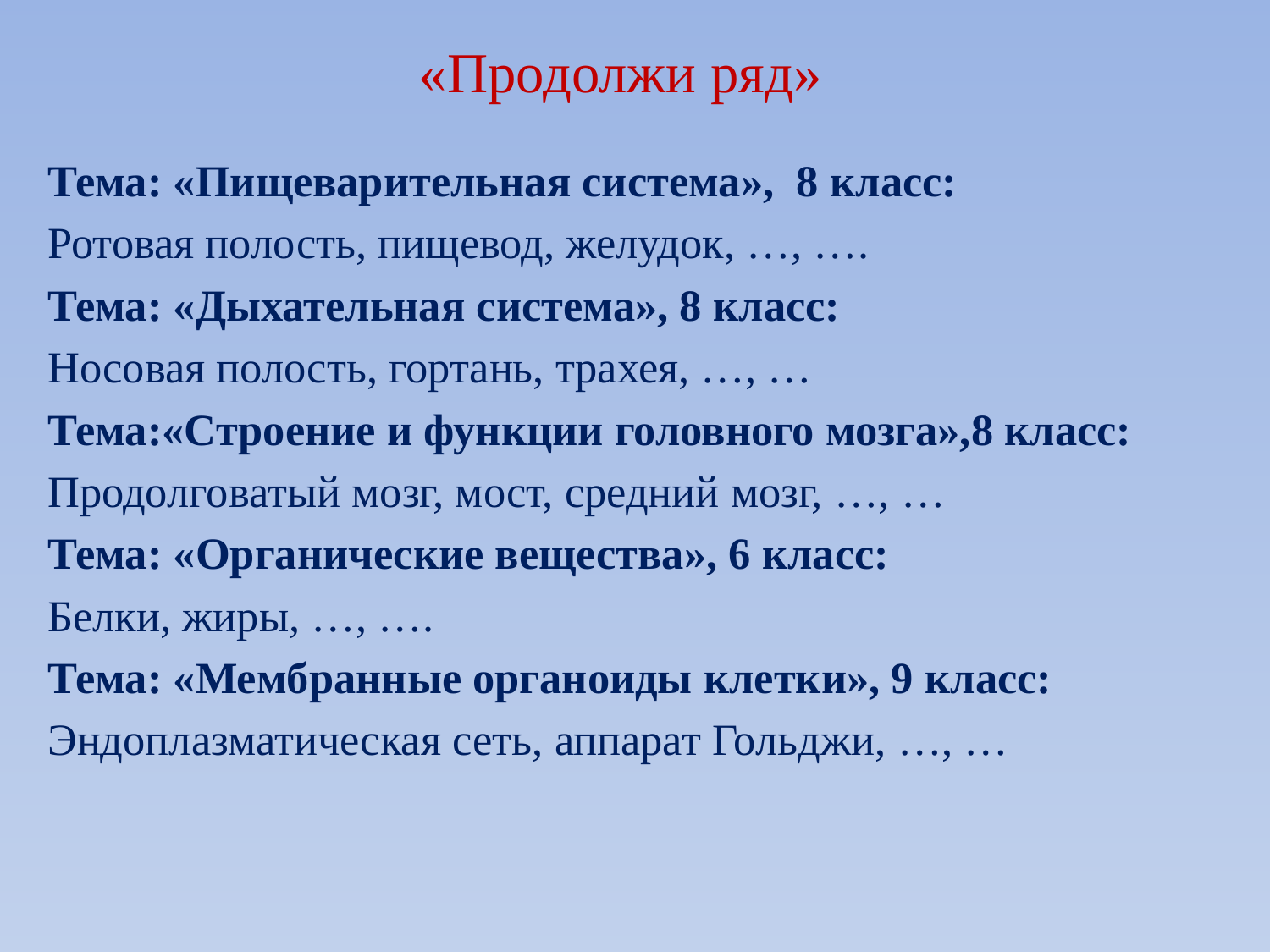

# «Продолжи ряд»
Тема: «Пищеварительная система»,  8 класс:
Ротовая полость, пищевод, желудок, …, ….
Тема: «Дыхательная система», 8 класс:
Носовая полость, гортань, трахея, …, …
Тема:«Строение и функции головного мозга»,8 класс:
Продолговатый мозг, мост, средний мозг, …, …
Тема: «Органические вещества», 6 класс:
Белки, жиры, …, ….
Тема: «Мембранные органоиды клетки», 9 класс:
Эндоплазматическая сеть, аппарат Гольджи, …, …